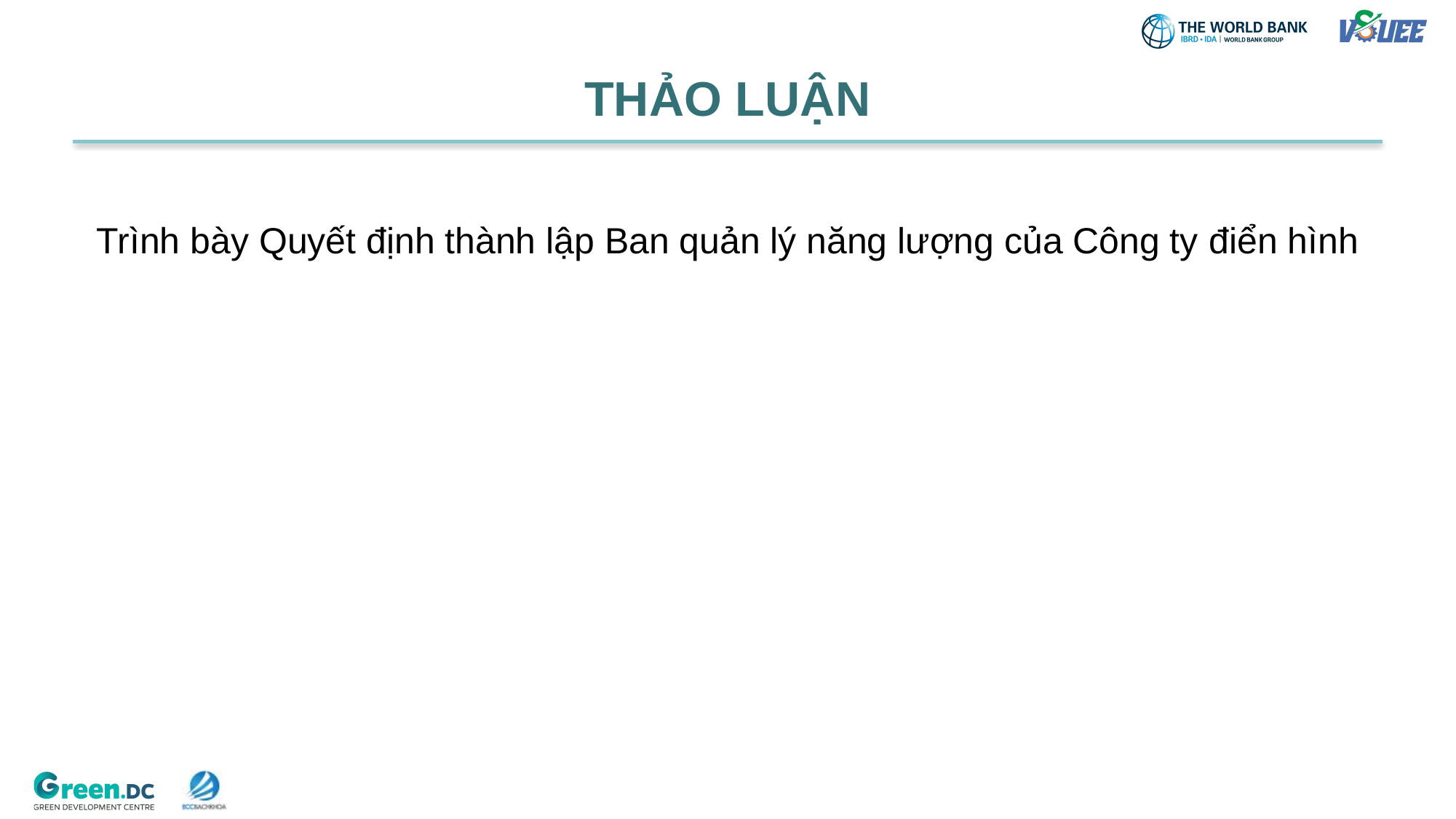

THẢO LUẬN
# Trình bày Quyết định thành lập Ban quản lý năng lượng của Công ty điển hình